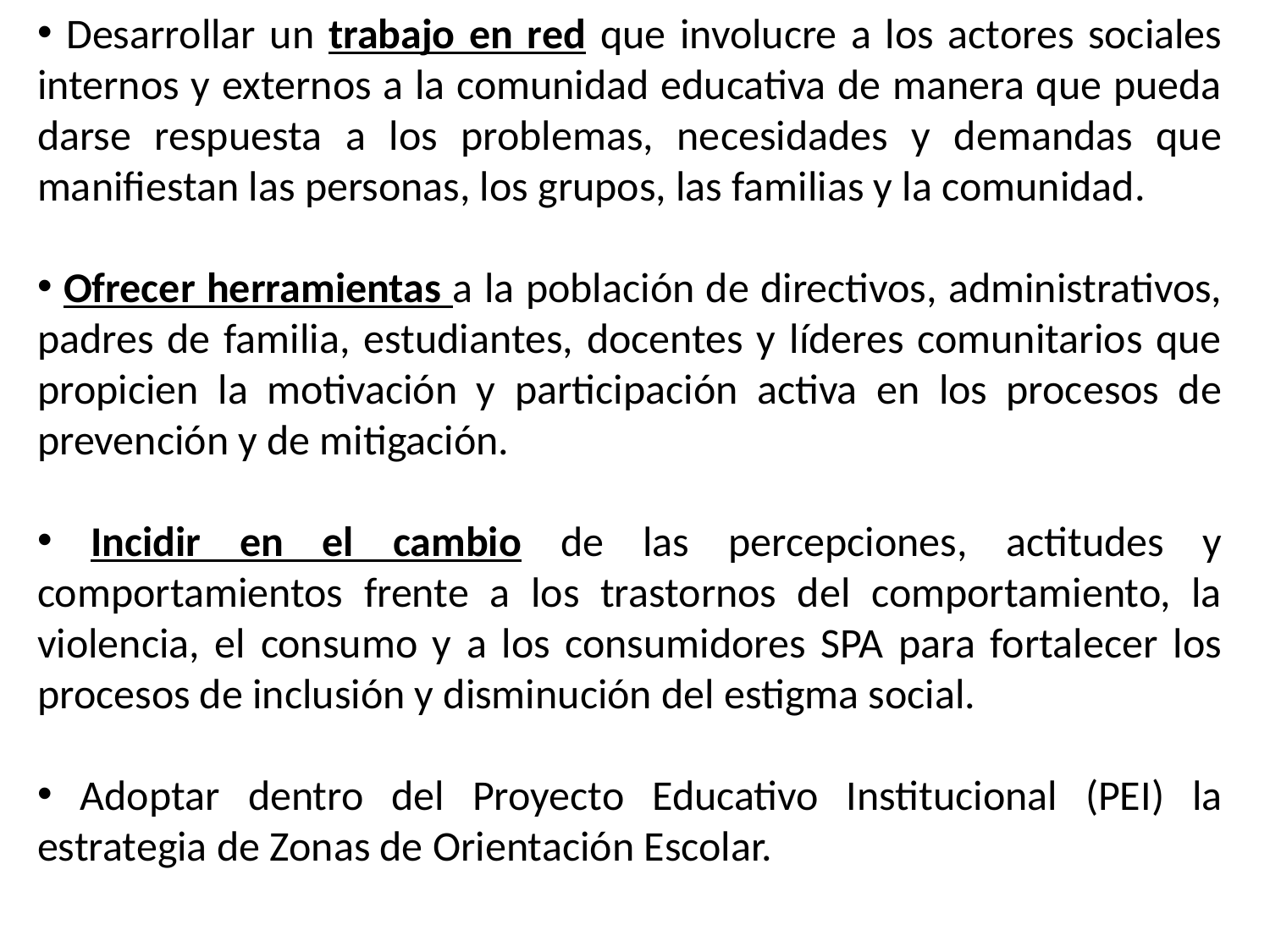

Desarrollar un trabajo en red que involucre a los actores sociales internos y externos a la comunidad educativa de manera que pueda darse respuesta a los problemas, necesidades y demandas que manifiestan las personas, los grupos, las familias y la comunidad.

 Ofrecer herramientas a la población de directivos, administrativos, padres de familia, estudiantes, docentes y líderes comunitarios que propicien la motivación y participación activa en los procesos de prevención y de mitigación.

 Incidir en el cambio de las percepciones, actitudes y comportamientos frente a los trastornos del comportamiento, la violencia, el consumo y a los consumidores SPA para fortalecer los procesos de inclusión y disminución del estigma social.

 Adoptar dentro del Proyecto Educativo Institucional (PEI) la estrategia de Zonas de Orientación Escolar.